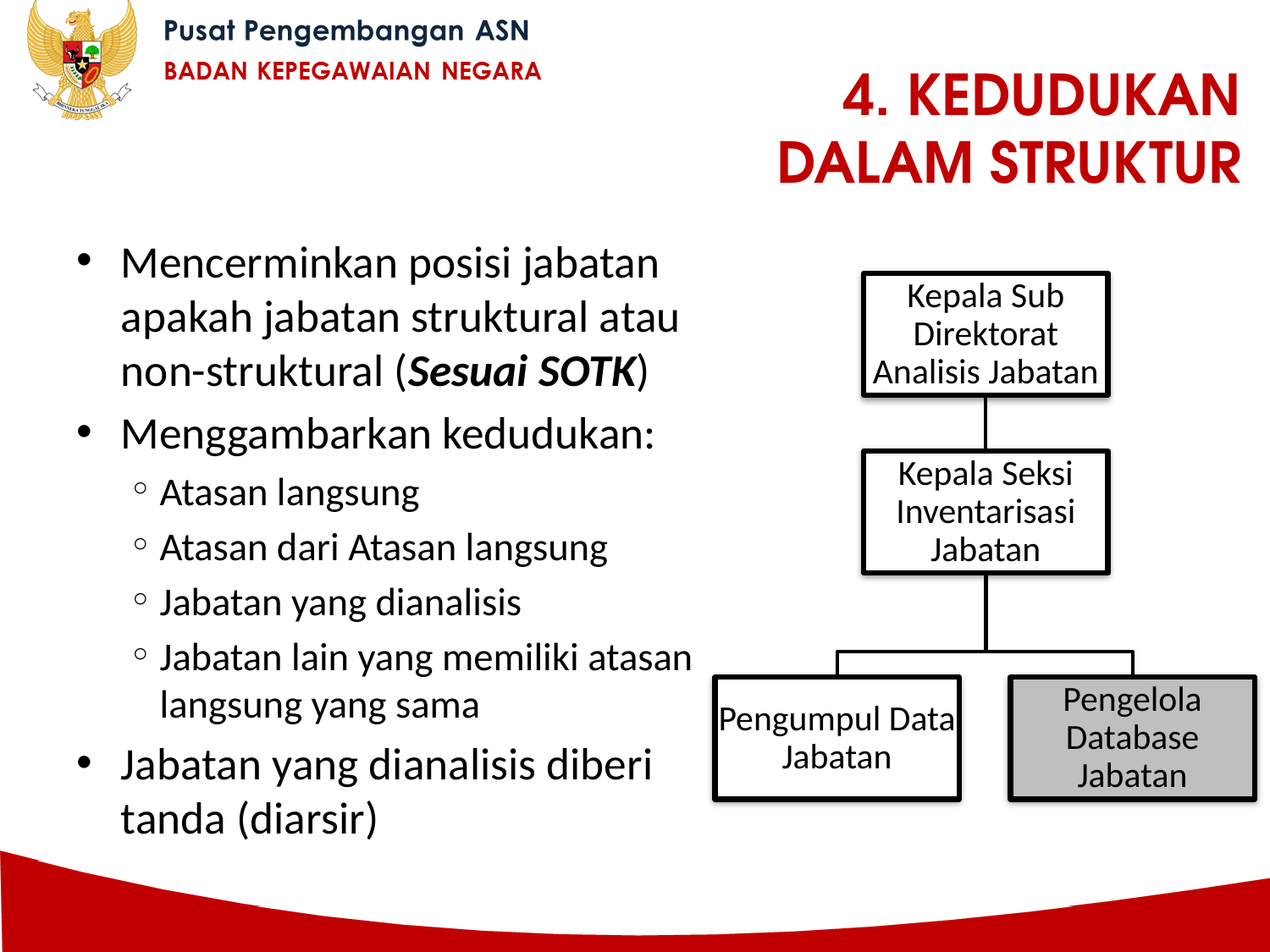

# 4. KEDUDUKAN DALAM STRUKTUR
Kepala Sub Direktorat Analisis Jabatan
Kepala Seksi Inventarisasi Jabatan
Pengumpul Data Jabatan
Pengelola Database Jabatan
Mencerminkan posisi jabatan apakah jabatan struktural atau non-struktural (Sesuai SOTK)
Menggambarkan kedudukan:
Atasan langsung
Atasan dari Atasan langsung
Jabatan yang dianalisis
Jabatan lain yang memiliki atasan langsung yang sama
Jabatan yang dianalisis diberi tanda (diarsir)